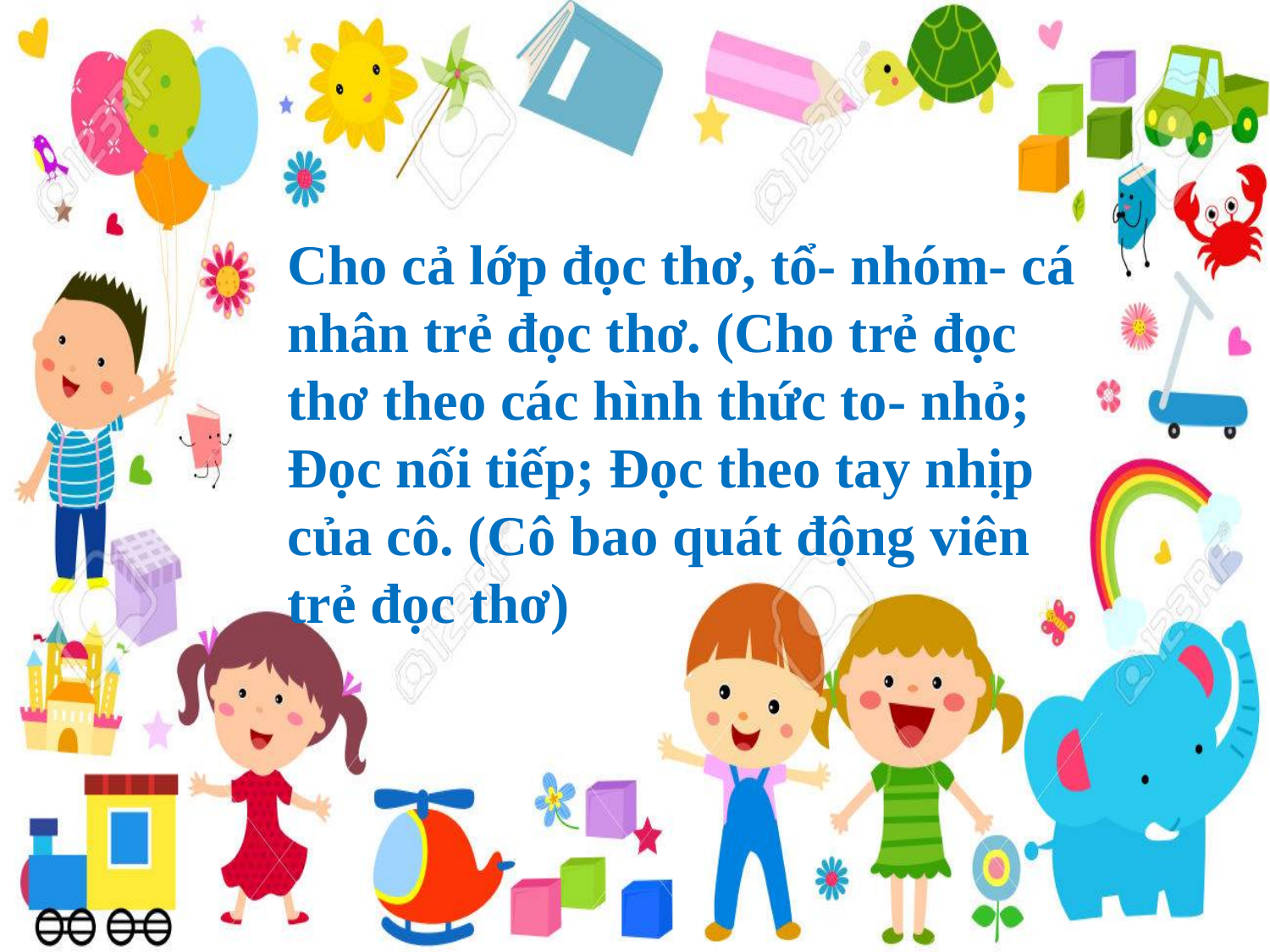

Cho cả lớp đọc thơ, tổ- nhóm- cá nhân trẻ đọc thơ. (Cho trẻ đọc thơ theo các hình thức to- nhỏ; Đọc nối tiếp; Đọc theo tay nhịp của cô. (Cô bao quát động viên trẻ đọc thơ)